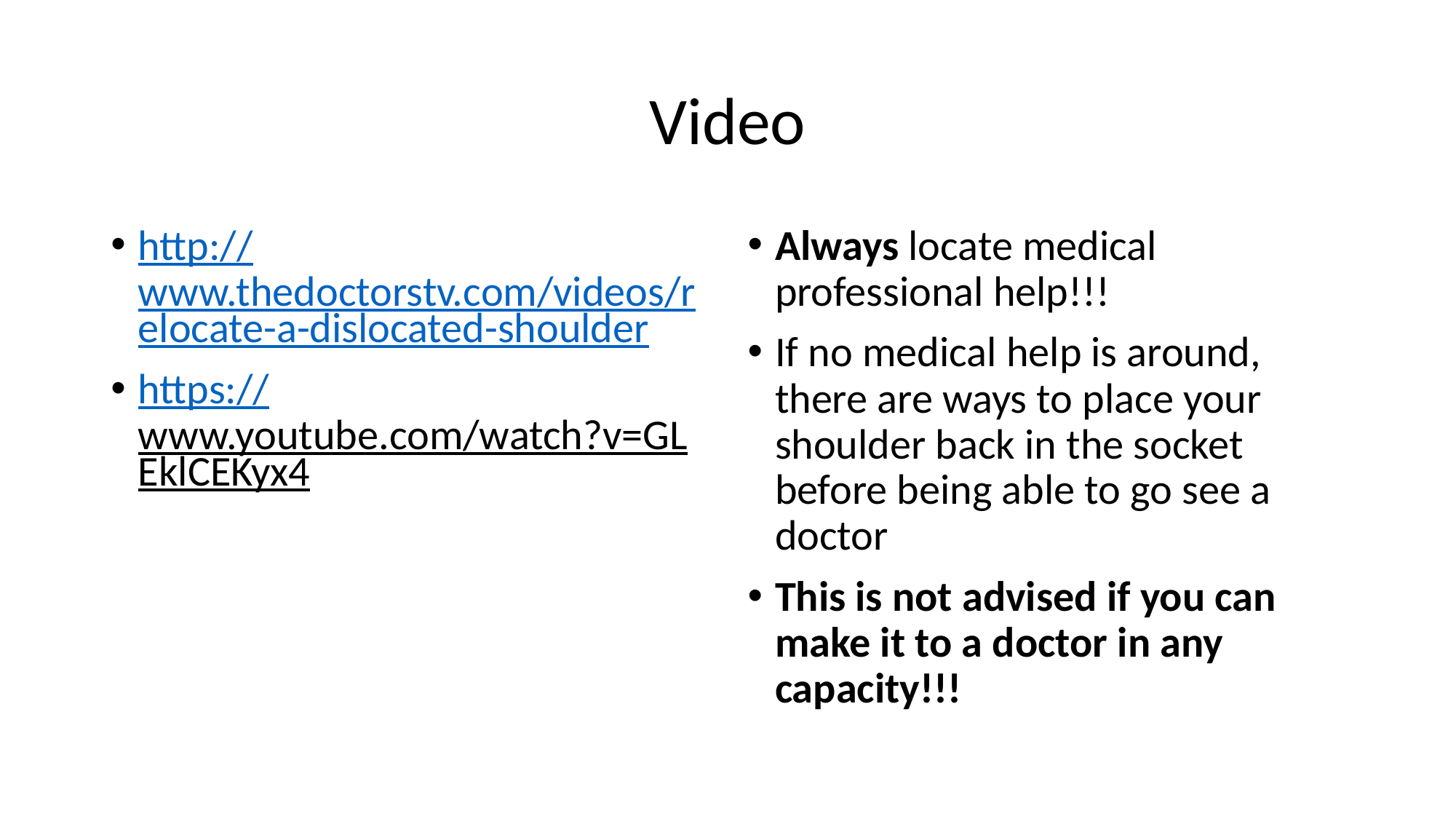

# Video
http://www.thedoctorstv.com/videos/relocate-a-dislocated-shoulder
https://www.youtube.com/watch?v=GLEklCEKyx4
Always locate medical professional help!!!
If no medical help is around, there are ways to place your shoulder back in the socket before being able to go see a doctor
This is not advised if you can make it to a doctor in any capacity!!!